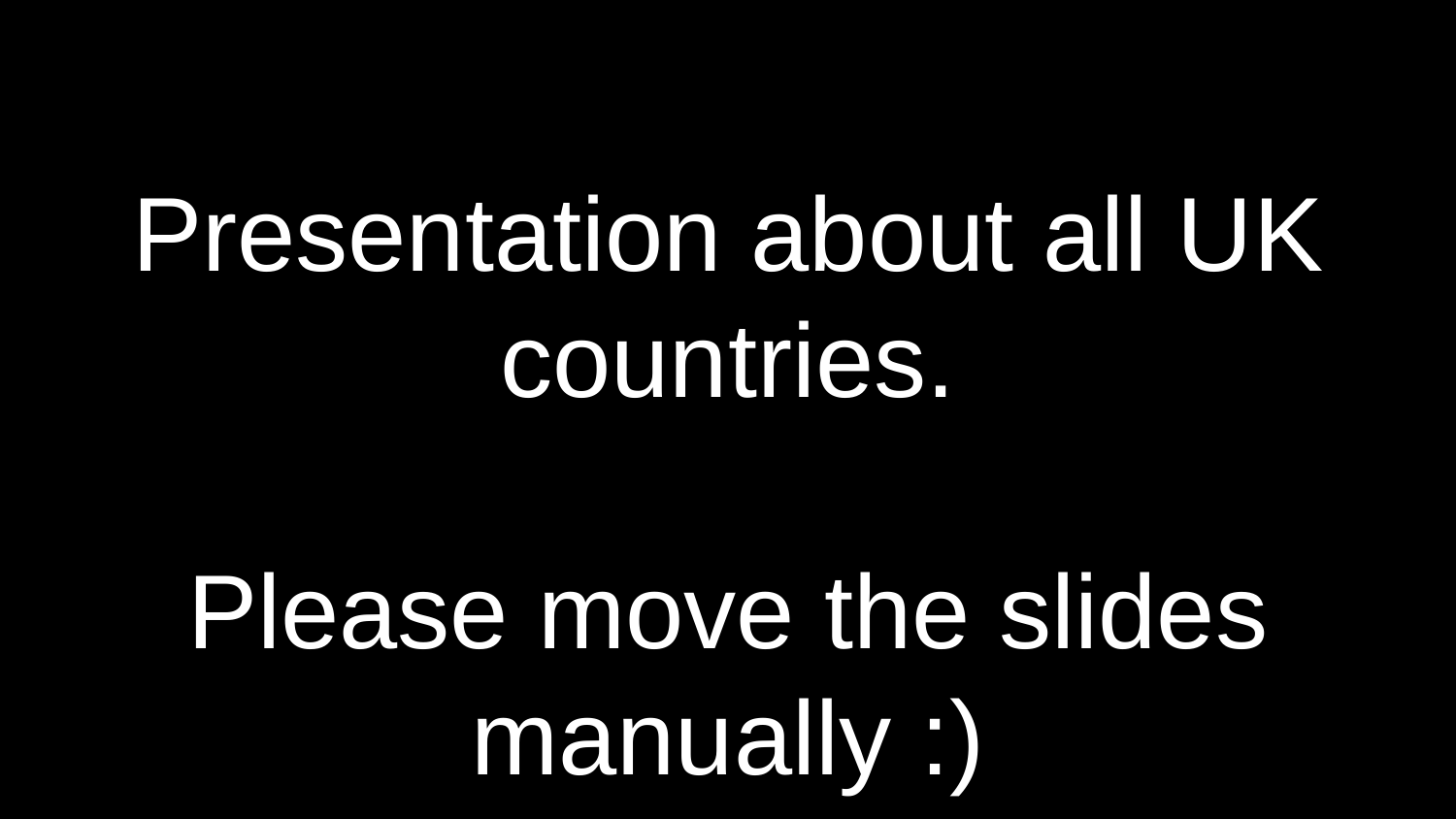

# Presentation about all UK countries.

Please move the slides manually :)